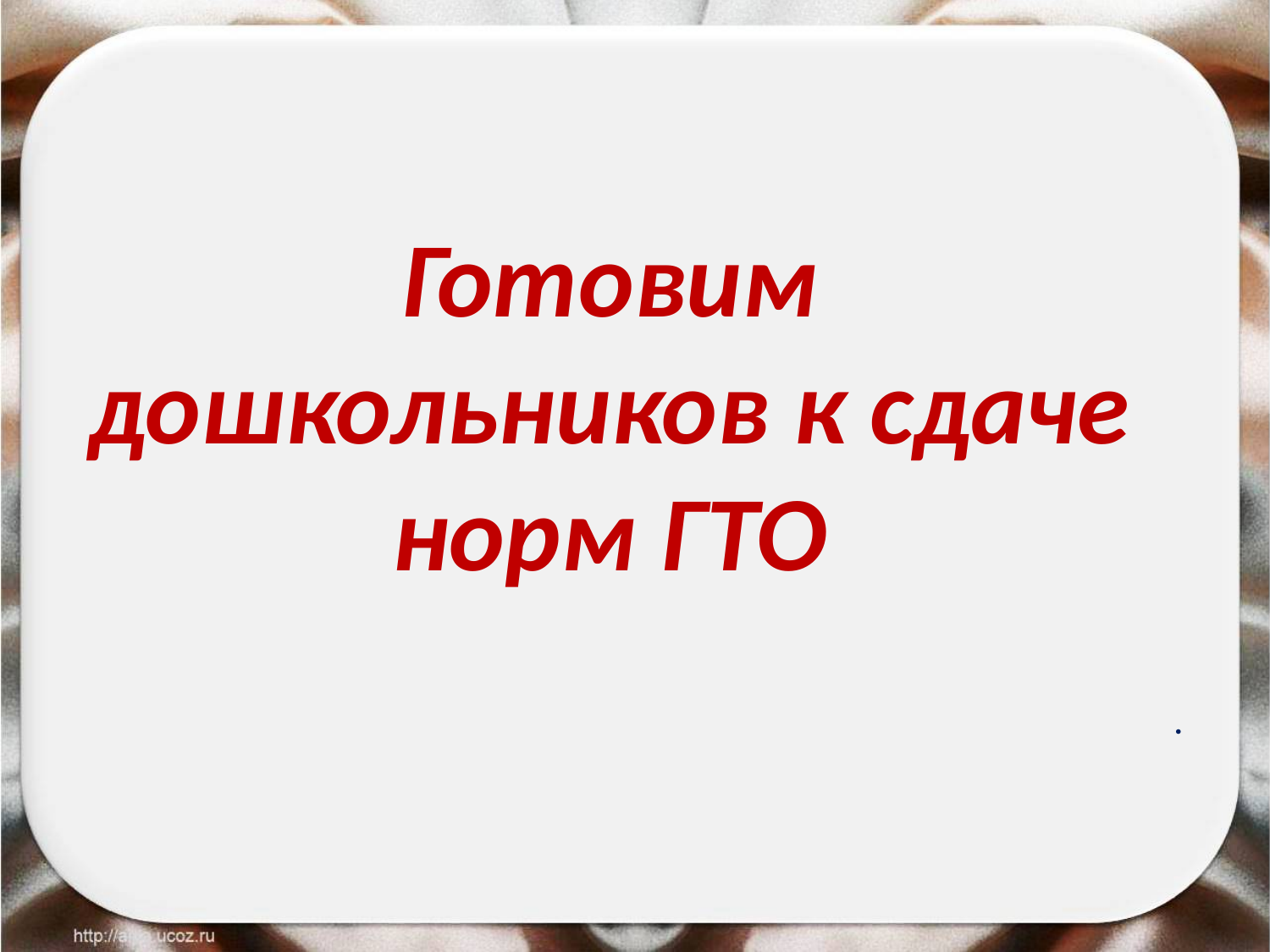

# Готовим дошкольников к сдаче норм ГТО
.